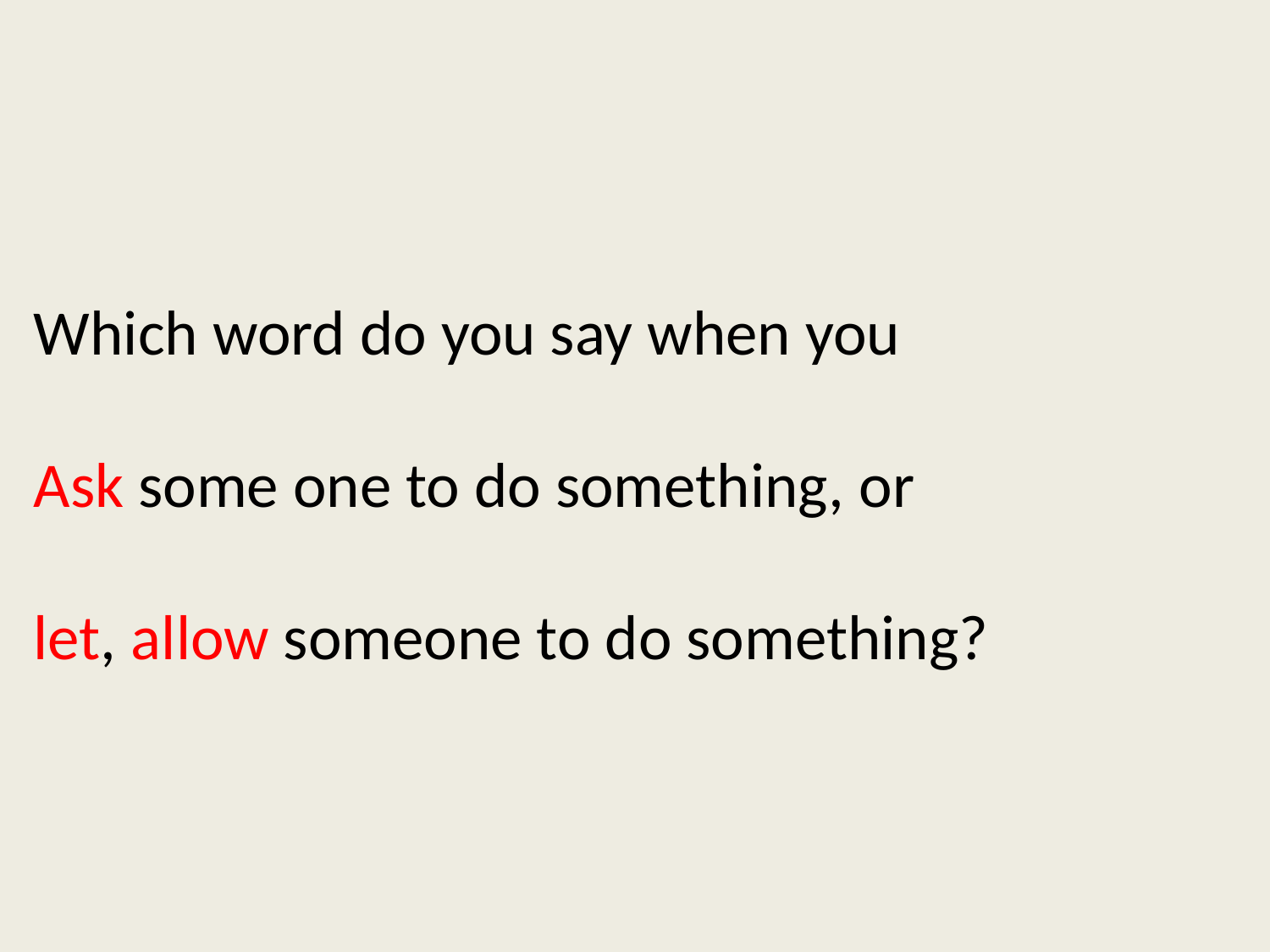

Which word do you say when you

Ask some one to do something, or

let, allow someone to do something?